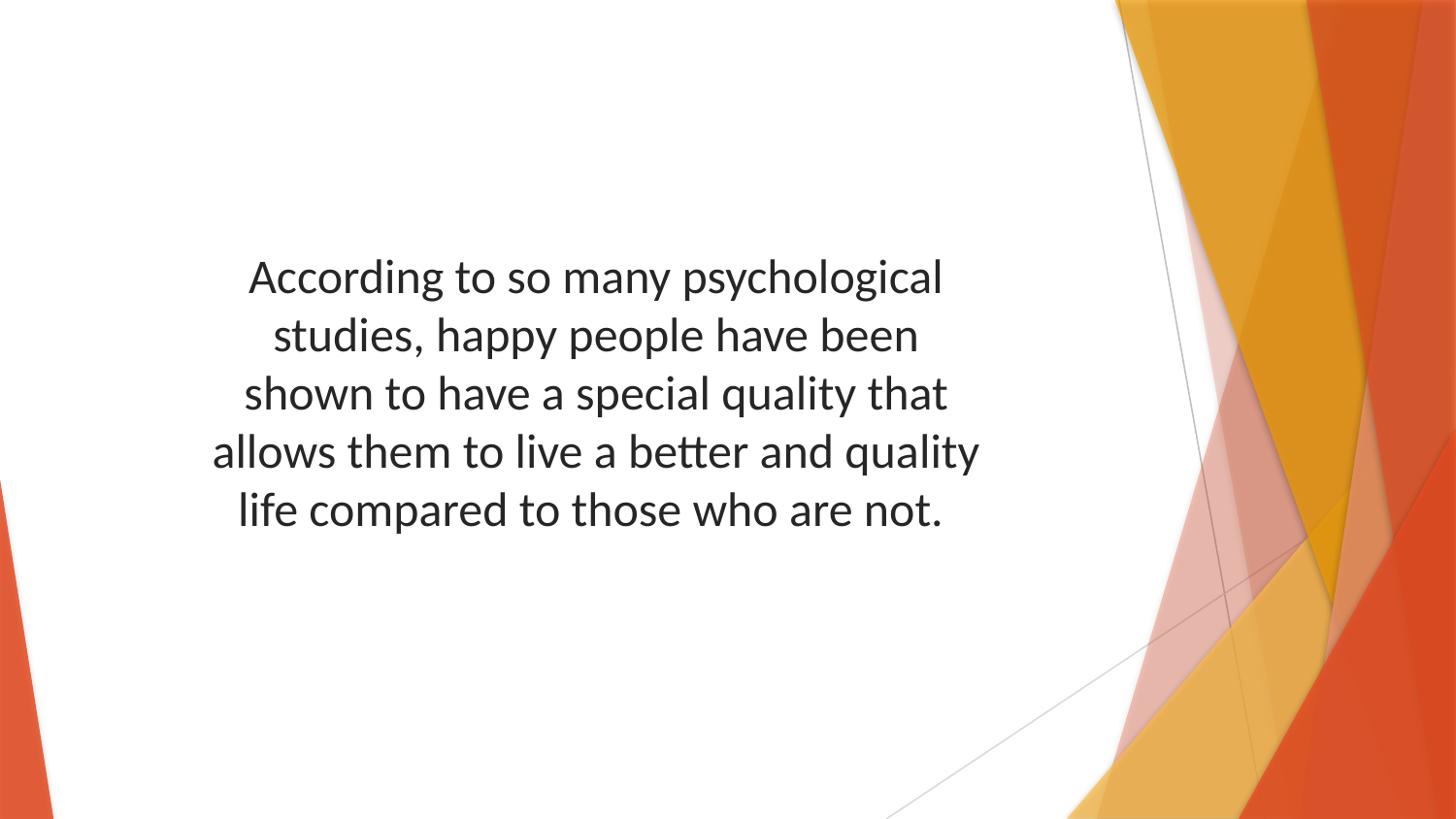

According to so many psychological studies, happy people have been shown to have a special quality that allows them to live a better and quality life compared to those who are not.